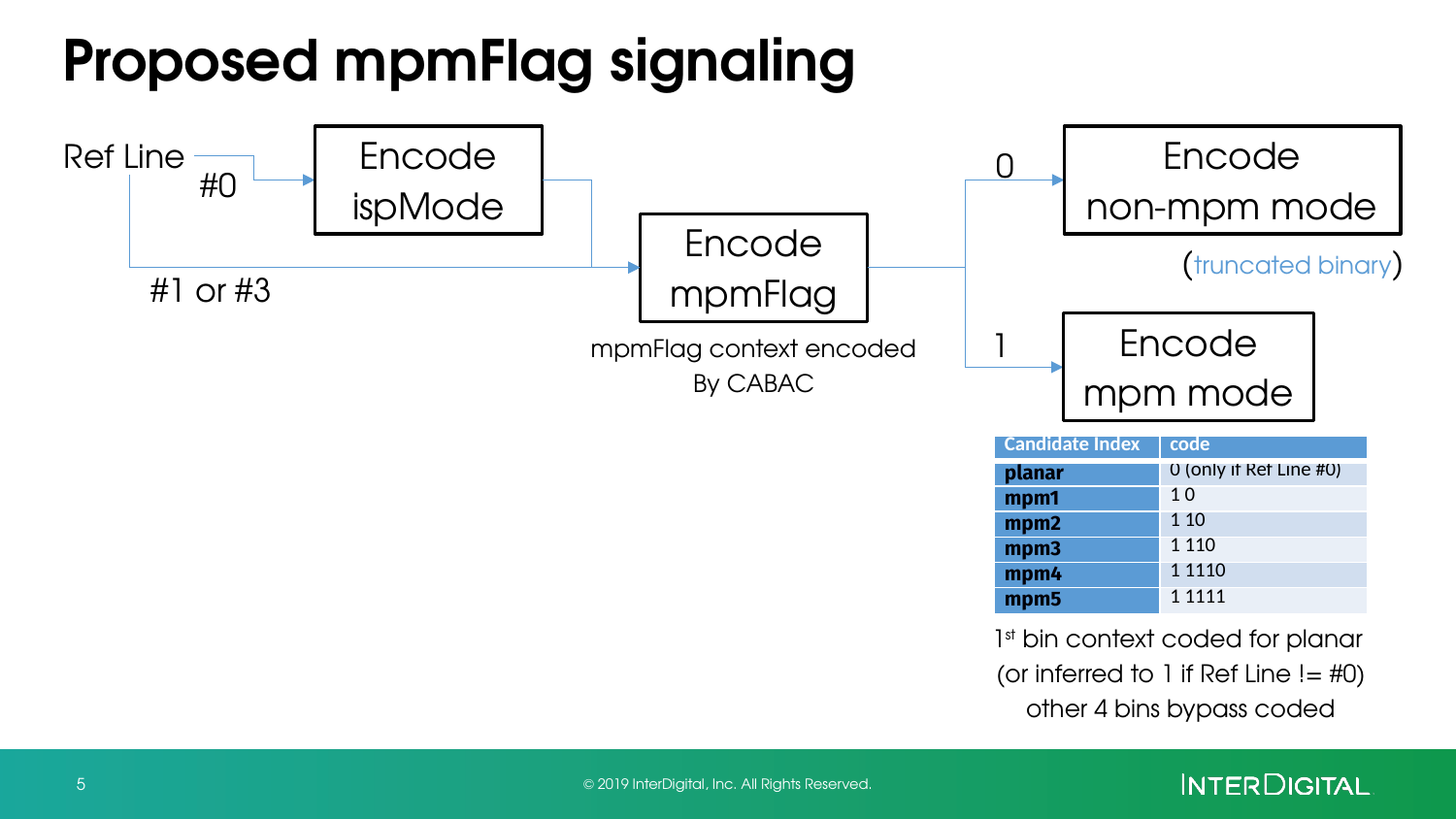

Proposed mpmFlag signaling
Encode
non-mpm mode
Encode
ispMode
Ref Line
0
#0
Encode
mpmFlag
(truncated binary)
#1 or #3
Encode
mpm mode
1
mpmFlag context encoded
By CABAC
| Candidate Index | code |
| --- | --- |
| planar | 0 (only if Ref Line #0) |
| mpm1 | 1 0 |
| mpm2 | 1 10 |
| mpm3 | 1 110 |
| mpm4 | 1 1110 |
| mpm5 | 1 1111 |
1st bin context coded for planar
(or inferred to 1 if Ref Line != #0)
other 4 bins bypass coded
5
© 2019 InterDigital, Inc. All Rights Reserved.